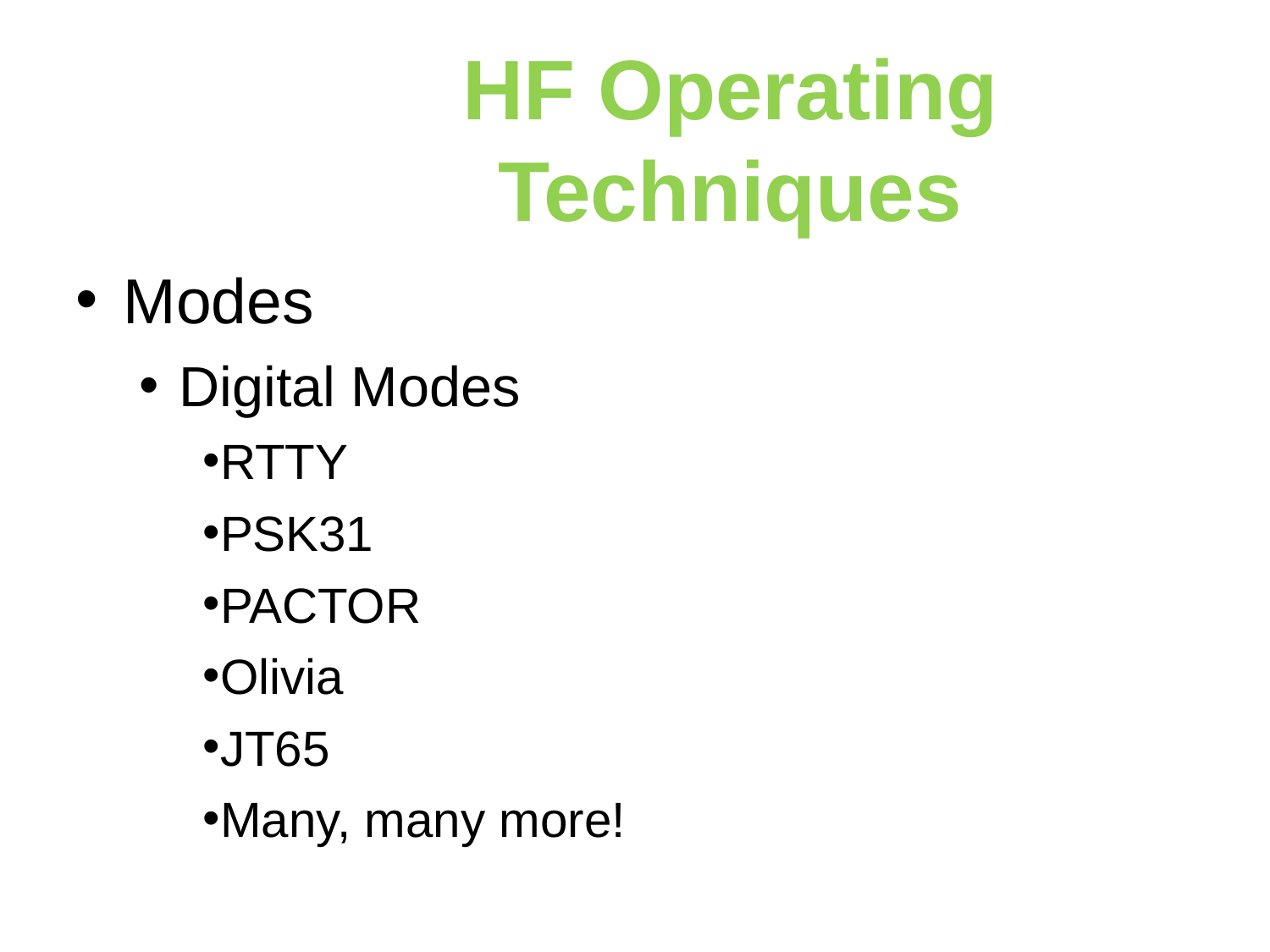

HF Operating Techniques
Modes
Digital Modes
RTTY
PSK31
PACTOR
Olivia
JT65
Many, many more!